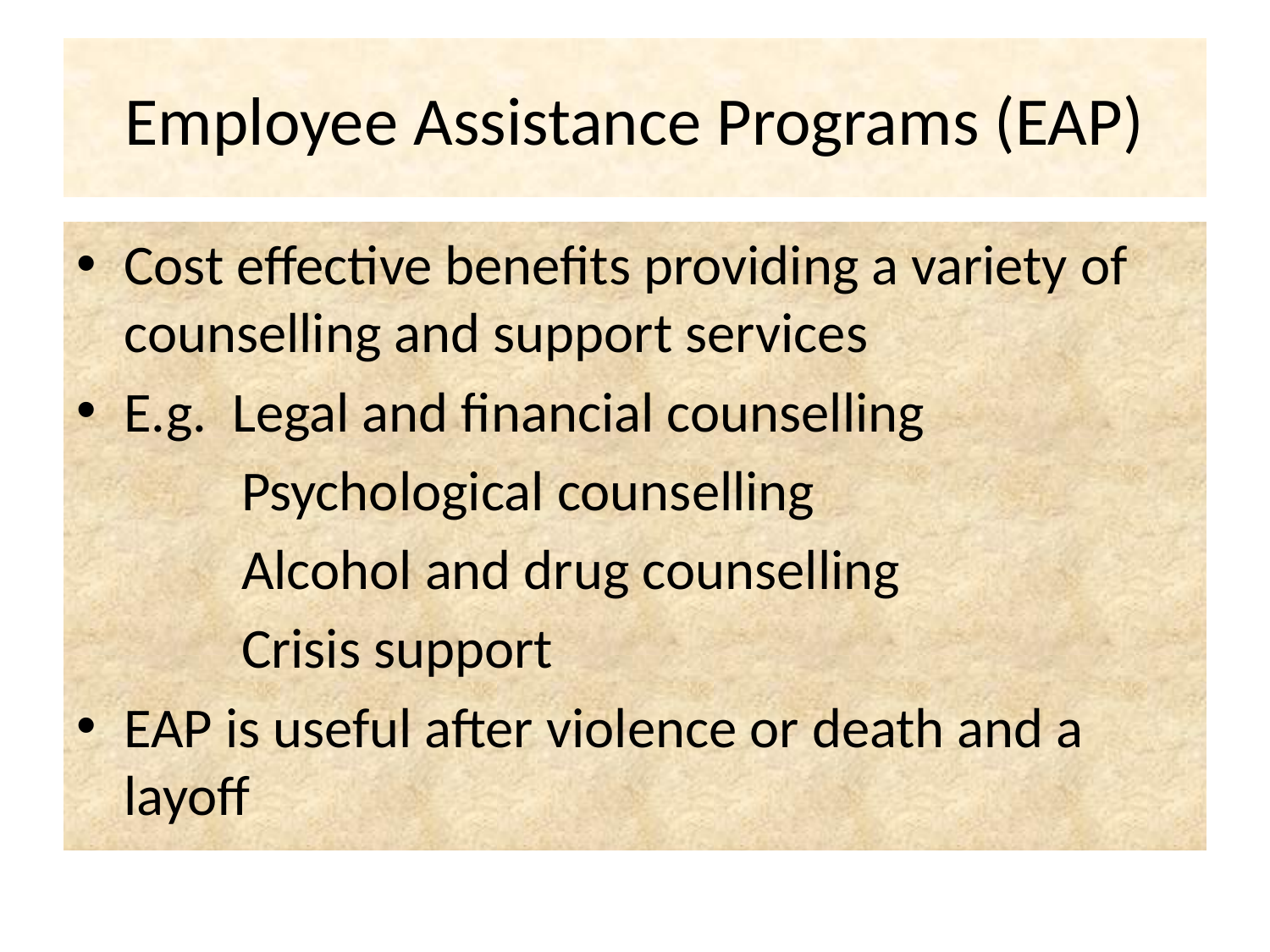

# Employee Assistance Programs (EAP)
Cost effective benefits providing a variety of counselling and support services
E.g.  Legal and financial counselling
             Psychological counselling
             Alcohol and drug counselling
             Crisis support
EAP is useful after violence or death and a layoff